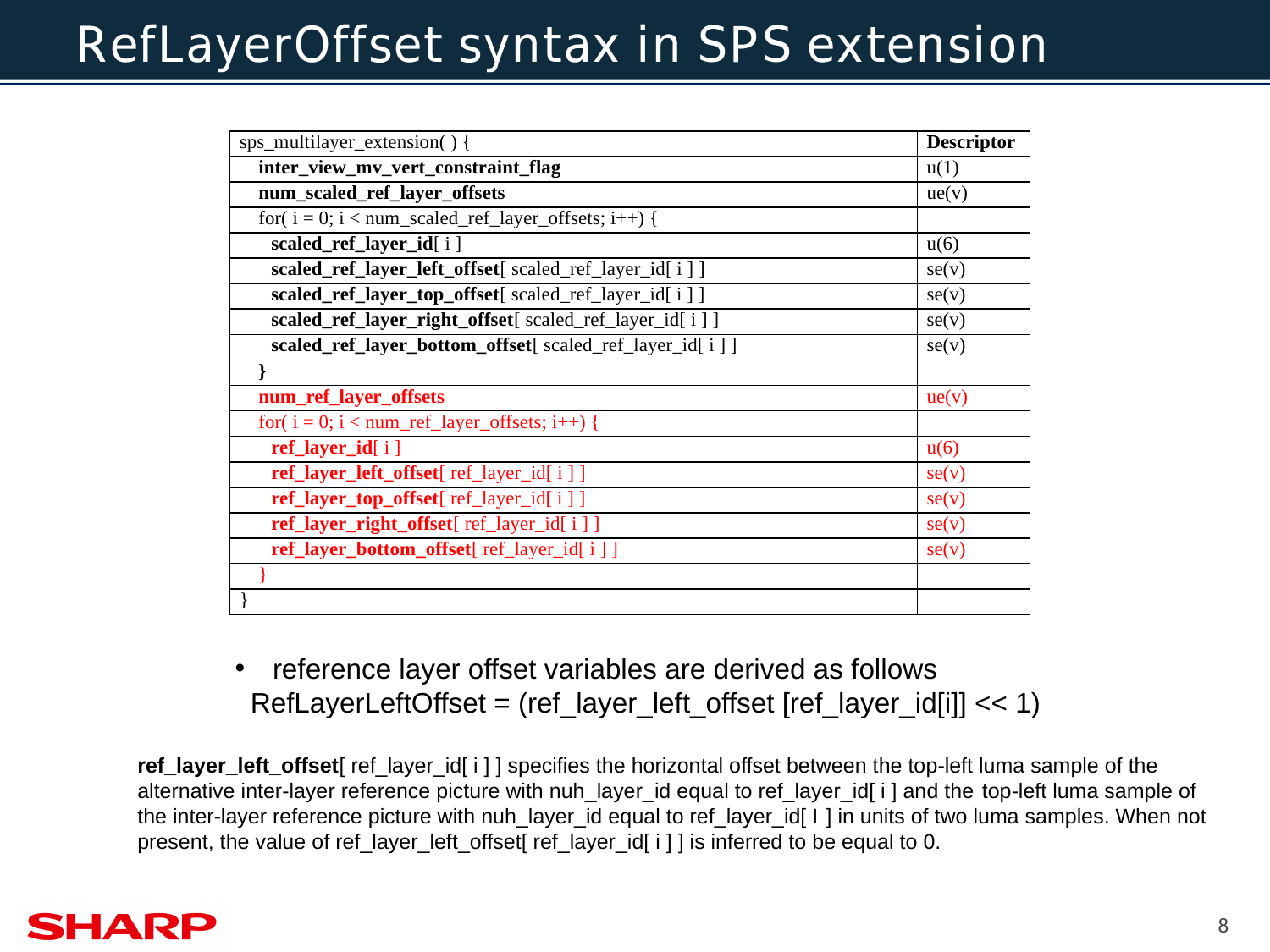

# RefLayerOffset syntax in SPS extension
| sps\_multilayer\_extension( ) { | Descriptor |
| --- | --- |
| inter\_view\_mv\_vert\_constraint\_flag | u(1) |
| num\_scaled\_ref\_layer\_offsets | ue(v) |
| for( i = 0; i < num\_scaled\_ref\_layer\_offsets; i++) { |  |
| scaled\_ref\_layer\_id[ i ] | u(6) |
| scaled\_ref\_layer\_left\_offset[ scaled\_ref\_layer\_id[ i ] ] | se(v) |
| scaled\_ref\_layer\_top\_offset[ scaled\_ref\_layer\_id[ i ] ] | se(v) |
| scaled\_ref\_layer\_right\_offset[ scaled\_ref\_layer\_id[ i ] ] | se(v) |
| scaled\_ref\_layer\_bottom\_offset[ scaled\_ref\_layer\_id[ i ] ] | se(v) |
| } |  |
| num\_ref\_layer\_offsets | ue(v) |
| for( i = 0; i < num\_ref\_layer\_offsets; i++) { |  |
| ref\_layer\_id[ i ] | u(6) |
| ref\_layer\_left\_offset[ ref\_layer\_id[ i ] ] | se(v) |
| ref\_layer\_top\_offset[ ref\_layer\_id[ i ] ] | se(v) |
| ref\_layer\_right\_offset[ ref\_layer\_id[ i ] ] | se(v) |
| ref\_layer\_bottom\_offset[ ref\_layer\_id[ i ] ] | se(v) |
| } |  |
| } |  |
 reference layer offset variables are derived as follows
  RefLayerLeftOffset = (ref_layer_left_offset [ref_layer_id[i]] << 1)
ref_layer_left_offset[ ref_layer_id[ i ] ] specifies the horizontal offset between the top-left luma sample of the alternative inter-layer reference picture with nuh_layer_id equal to ref_layer_id[ i ] and the top-left luma sample of the inter-layer reference picture with nuh_layer_id equal to ref_layer_id[ I ] in units of two luma samples. When not present, the value of ref_layer_left_offset[ ref_layer_id[ i ] ] is inferred to be equal to 0.
8